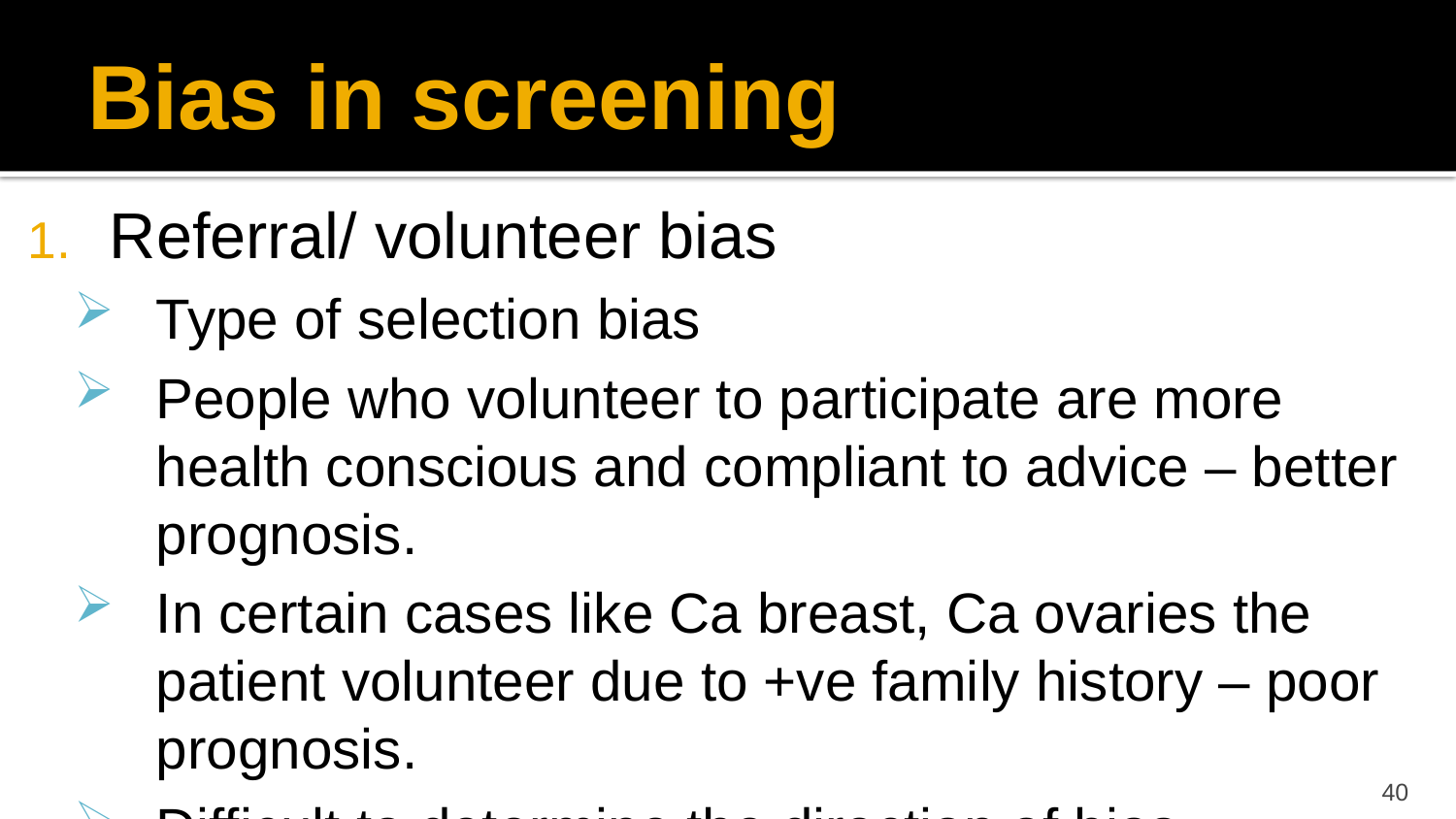

# Bias in screening
Referral/ volunteer bias
Type of selection bias
People who volunteer to participate are more health conscious and compliant to advice – better prognosis.
In certain cases like Ca breast, Ca ovaries the patient volunteer due to +ve family history – poor prognosis.
Difficult to determine the direction of bias.
40